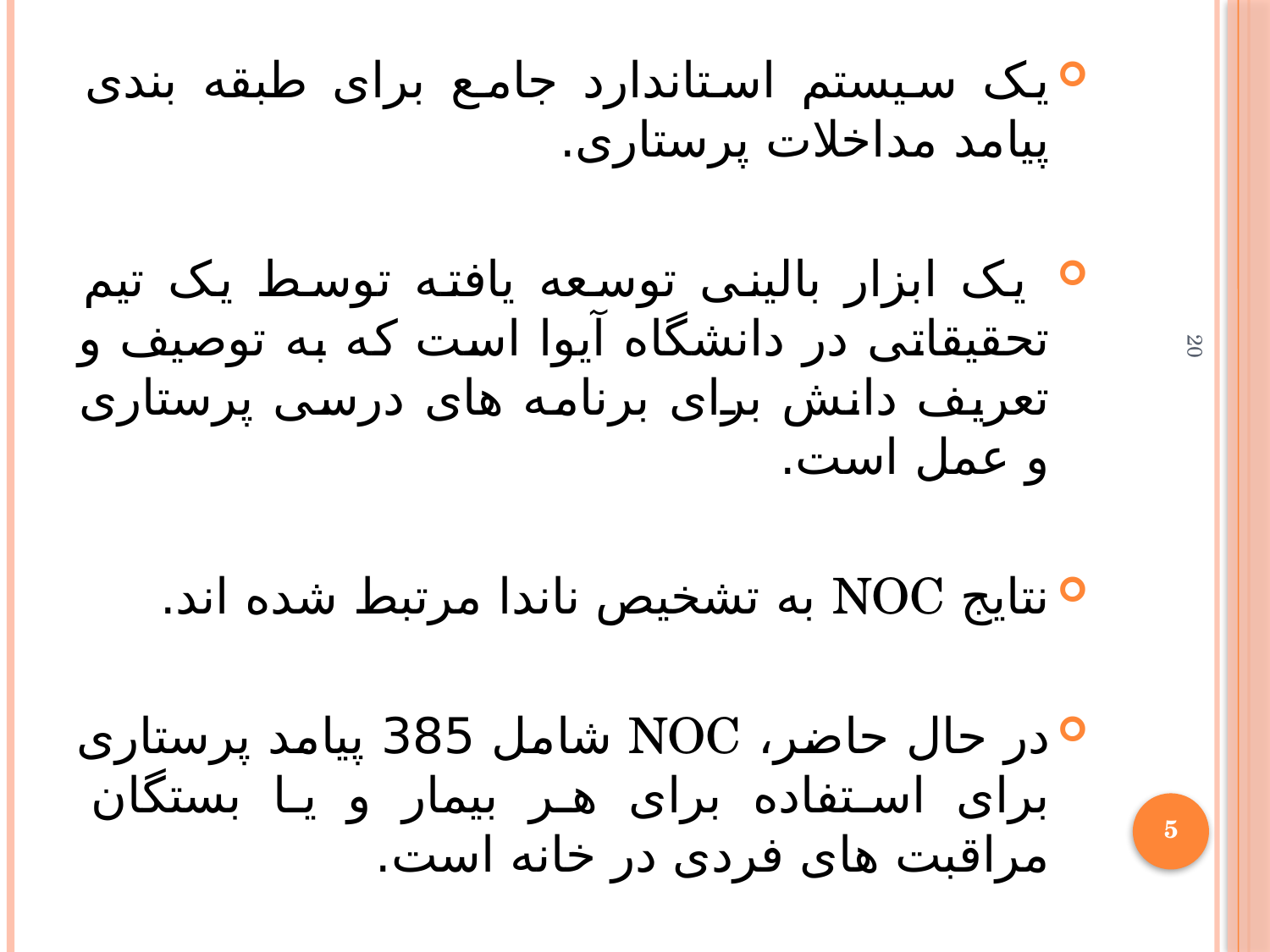

#
یک سیستم استاندارد جامع برای طبقه بندی پیامد مداخلات پرستاری.

 یک ابزار بالینی توسعه یافته توسط یک تیم تحقیقاتی در دانشگاه آیوا است که به توصیف و تعریف دانش برای برنامه های درسی پرستاری و عمل است.

نتایج NOC به تشخیص ناندا مرتبط شده اند.

در حال حاضر، NOC شامل 385 پیامد پرستاری برای استفاده برای هر بیمار و یا بستگان مراقبت های فردی در خانه است.

برای تصمیم گیری بالینی پرستاران برای تصمیم گیری و سند تشخیص های پرستاری، نتایج مورد نظرومداخله استفاده می شود(3).
20
5